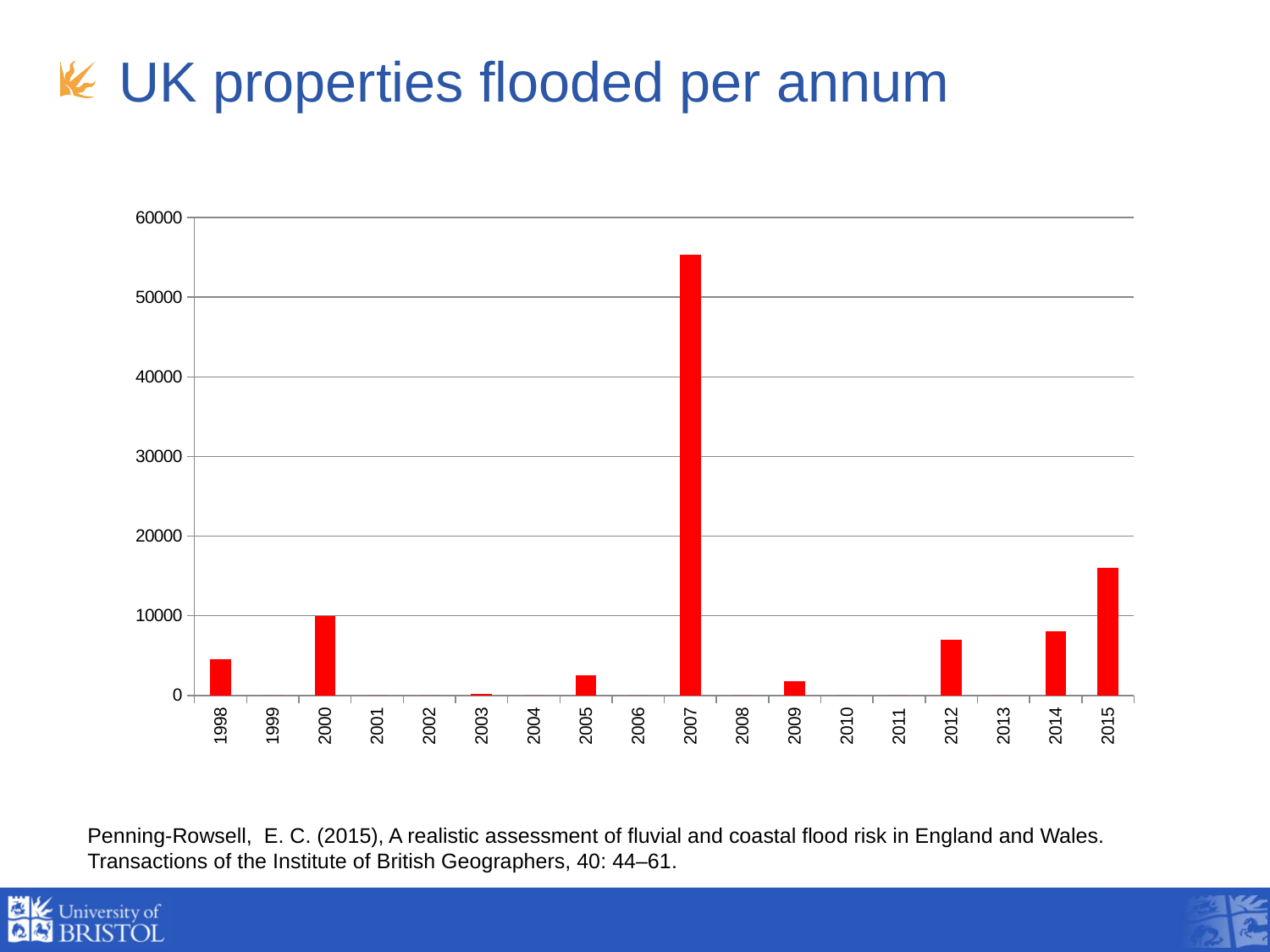

# UK properties flooded per annum

### Chart

| Category | Number of residential properties flooded |
|---|---|
| 1998.0 | 4500.0 |
| 1999.0 | 0.0 |
| 2000.0 | 10000.0 |
| 2001.0 | 0.0 |
| 2002.0 | 0.0 |
| 2003.0 | 200.0 |
| 2004.0 | 0.0 |
| 2005.0 | 2500.0 |
| 2006.0 | 0.0 |
| 2007.0 | 55300.0 |
| 2008.0 | 0.0 |
| 2009.0 | 1800.0 |
| 2010.0 | 0.0 |
| 2011.0 | 0.0 |
| 2012.0 | 7000.0 |
| 2013.0 | 0.0 |
| 2014.0 | 8000.0 |
| 2015.0 | 16000.0 |
Penning-Rowsell,  E. C. (2015), A realistic assessment of fluvial and coastal flood risk in England and Wales. Transactions of the Institute of British Geographers, 40: 44–61.